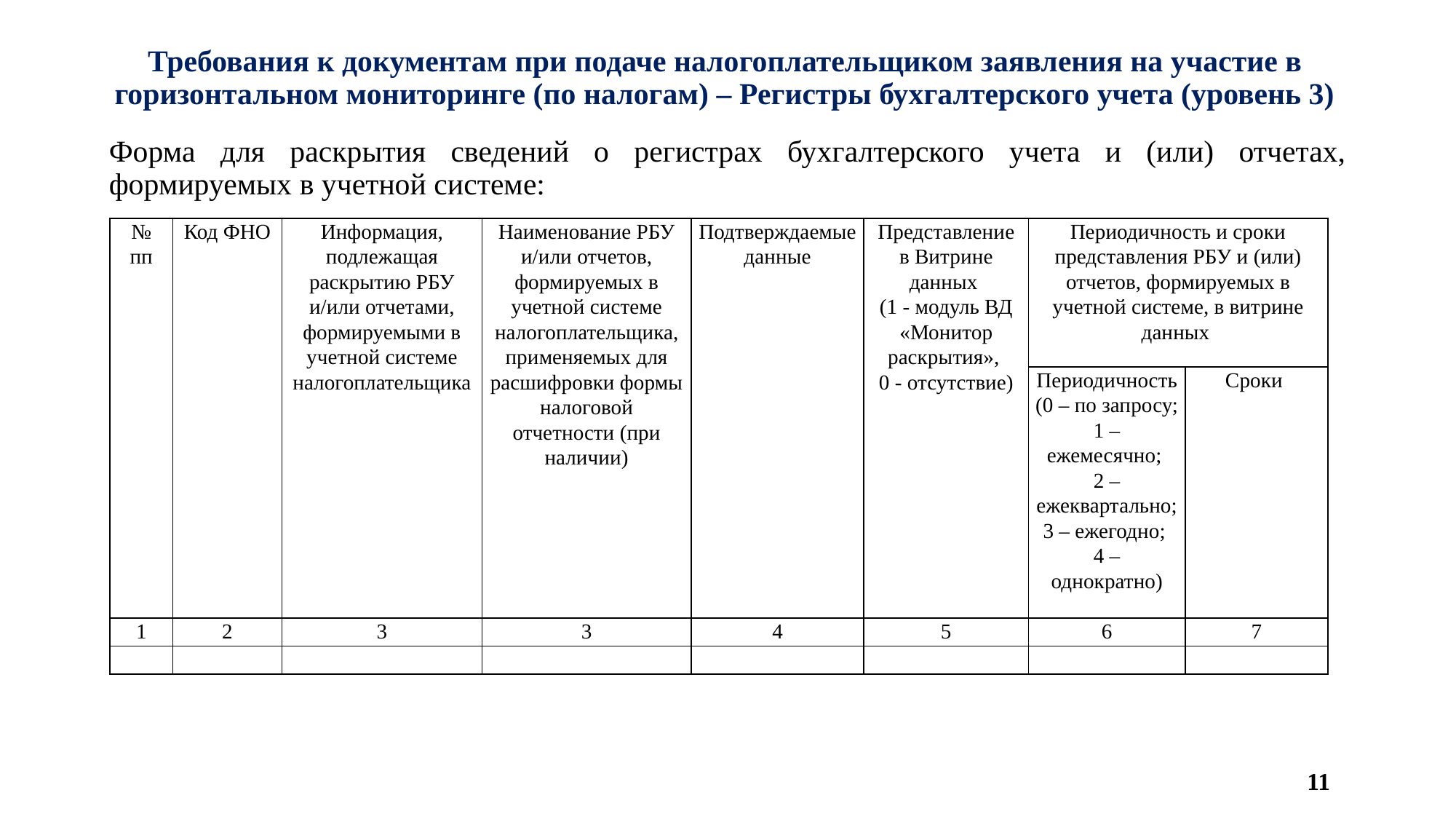

# Требования к документам при подаче налогоплательщиком заявления на участие в горизонтальном мониторинге (по налогам) – Регистры бухгалтерского учета (уровень 3)
Форма для раскрытия сведений о регистрах бухгалтерского учета и (или) отчетах, формируемых в учетной системе:

| № пп | Код ФНО | Информация, подлежащая раскрытию РБУ и/или отчетами, формируемыми в учетной системе налогоплательщика | Наименование РБУ и/или отчетов, формируемых в учетной системе налогоплательщика, применяемых для расшифровки формы налоговой отчетности (при наличии) | Подтверждаемые данные | Представление в Витрине данных (1 - модуль ВД «Монитор раскрытия», 0 - отсутствие) | Периодичность и сроки представления РБУ и (или) отчетов, формируемых в учетной системе, в витрине данных |  |
| --- | --- | --- | --- | --- | --- | --- | --- |
|  |  |  |  |  |  | Периодичность (0 – по запросу; 1 – ежемесячно; 2 – ежеквартально; 3 – ежегодно; 4 – однократно) | Сроки |
| 1 | 2 | 3 | 3 | 4 | 5 | 6 | 7 |
|  |  |  |  |  |  |  |  |
11